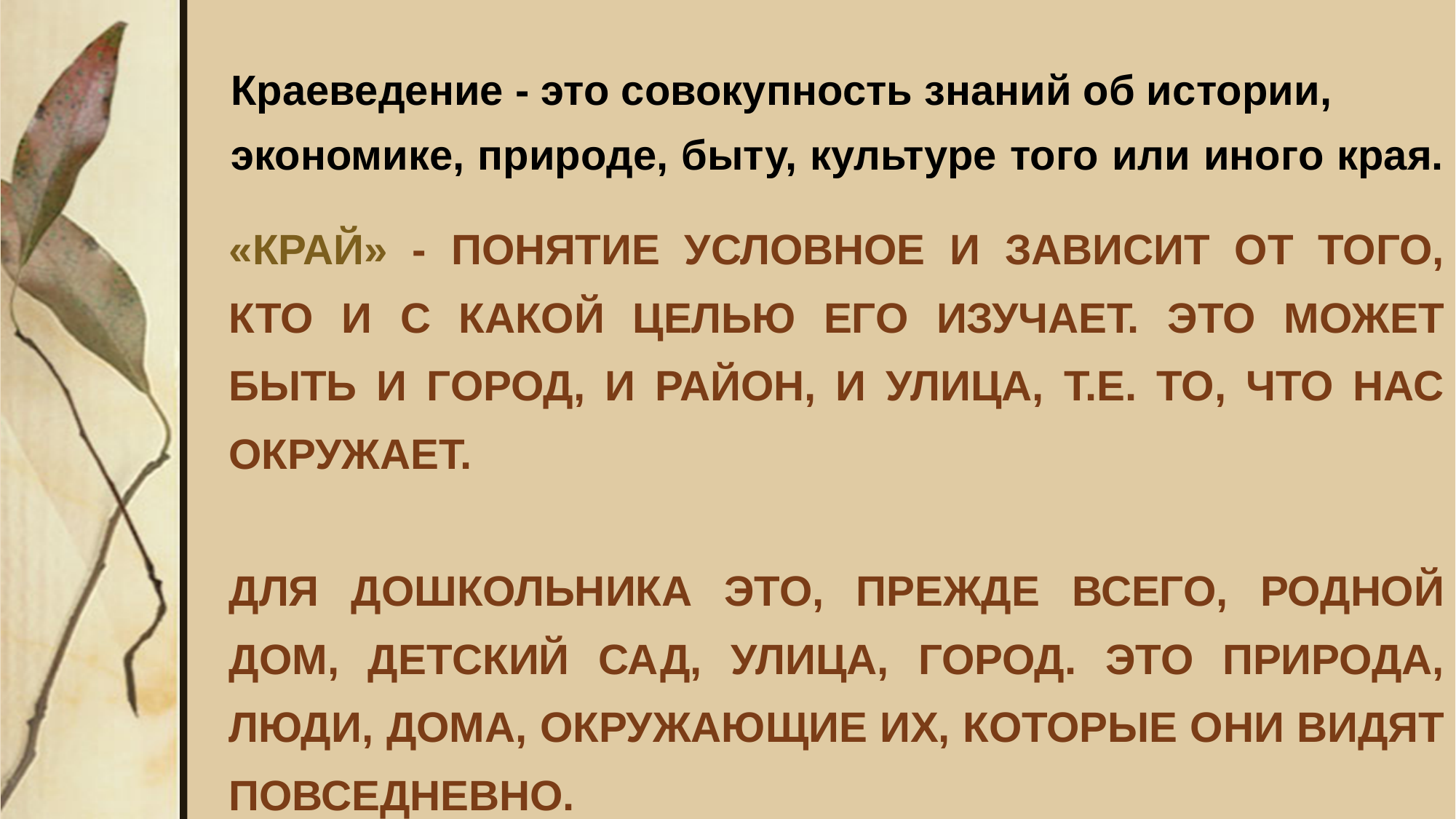

Краеведение - это совокупность знаний об истории,

экономике, природе, быту, культуре того или иного края.
# «Край» - понятие условное и зависит от того, кто и с какой целью его изучает. Это может быть и город, и район, и улица, т.е. то, что нас окружает. Для дошкольника это, прежде всего, родной дом, детский сад, улица, город. Это природа, люди, дома, окружающие их, которые они видят повседневно.